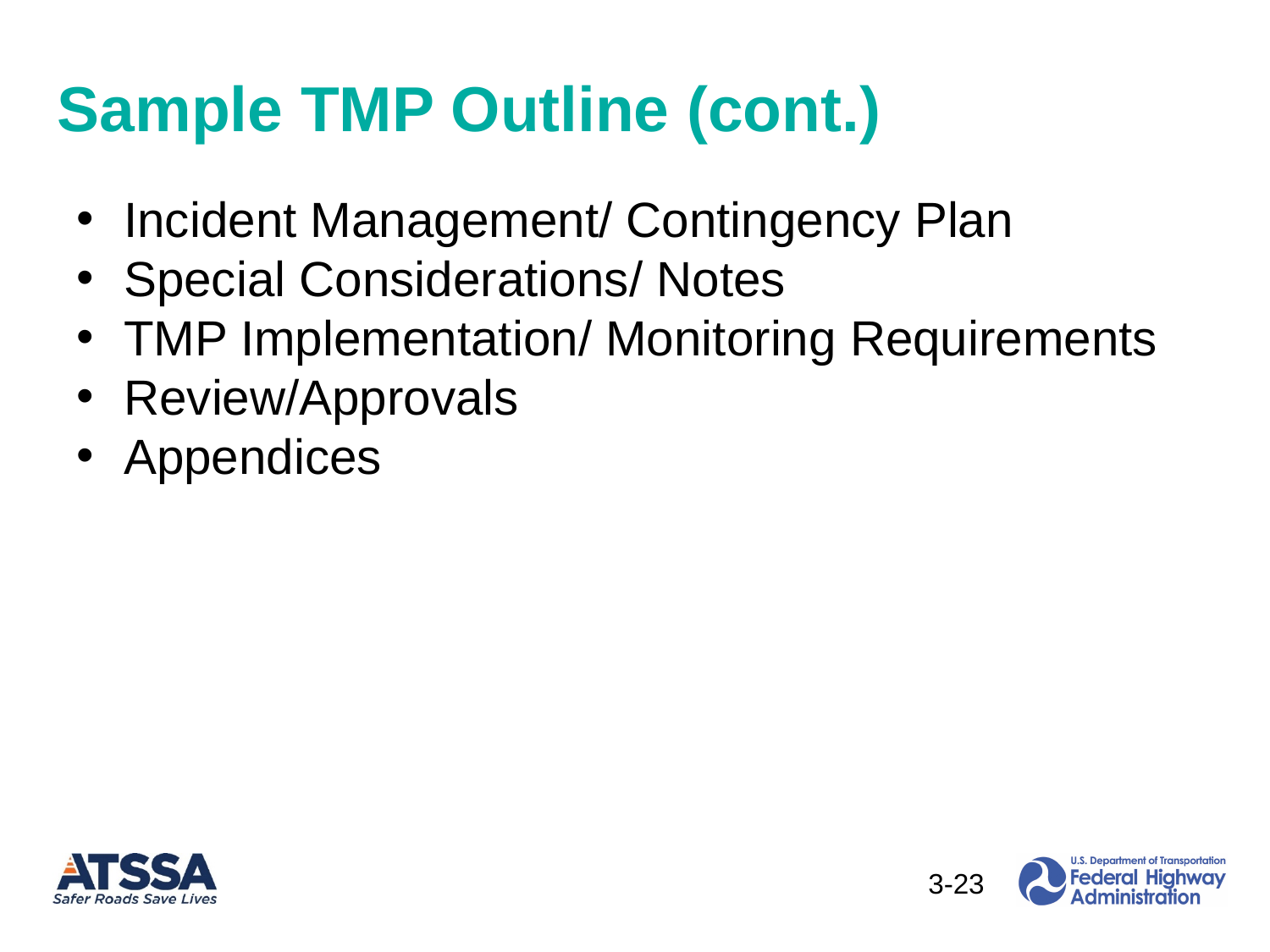

# Sample TMP Outline (cont.)
Incident Management/ Contingency Plan
Special Considerations/ Notes
TMP Implementation/ Monitoring Requirements
Review/Approvals
Appendices